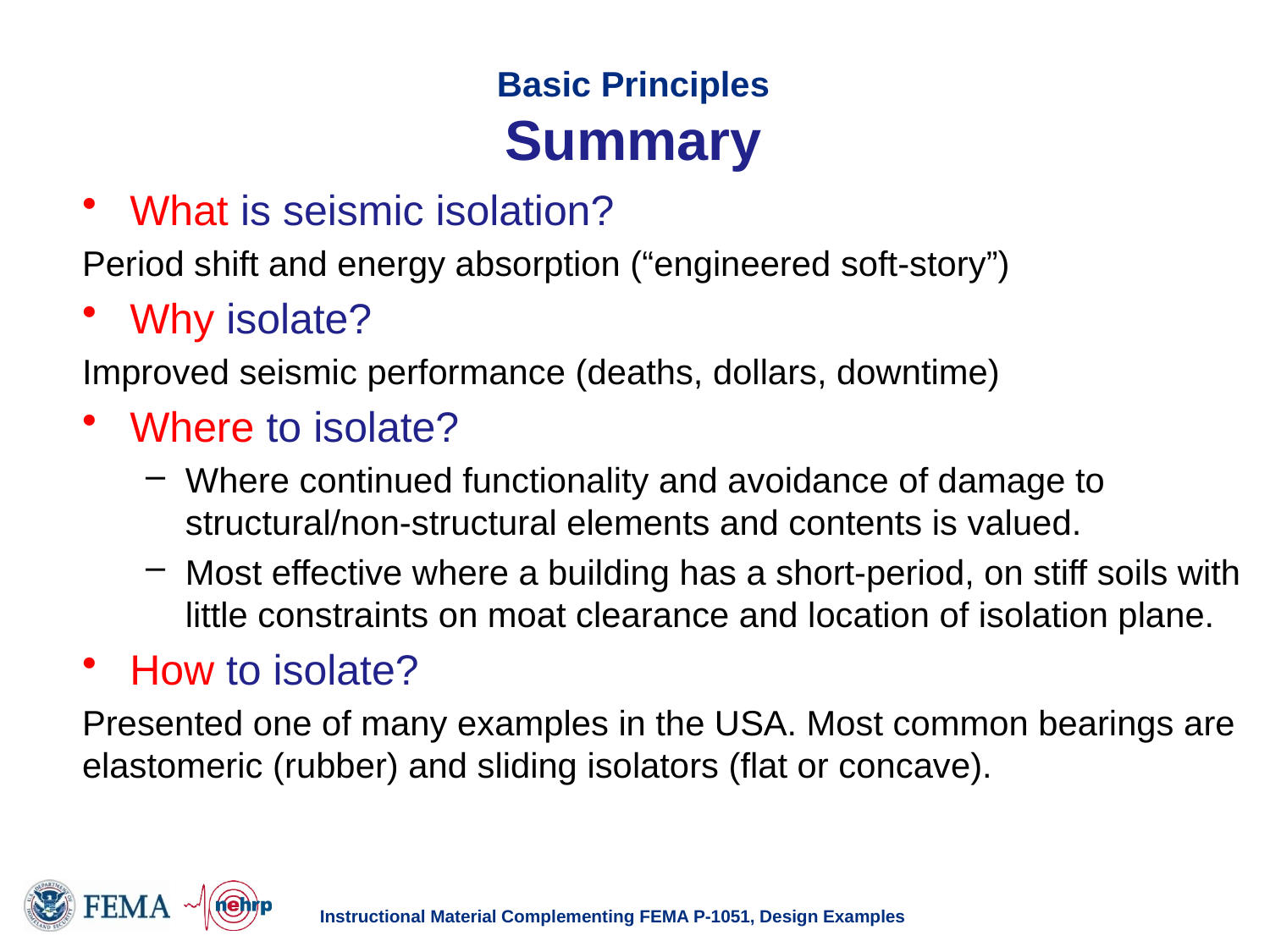

# Basic Principles Summary
What is seismic isolation?
Period shift and energy absorption (“engineered soft-story”)
Why isolate?
Improved seismic performance (deaths, dollars, downtime)
Where to isolate?
Where continued functionality and avoidance of damage to structural/non-structural elements and contents is valued.
Most effective where a building has a short-period, on stiff soils with little constraints on moat clearance and location of isolation plane.
How to isolate?
Presented one of many examples in the USA. Most common bearings are elastomeric (rubber) and sliding isolators (flat or concave).

Instructional Material Complementing FEMA P-1051, Design Examples